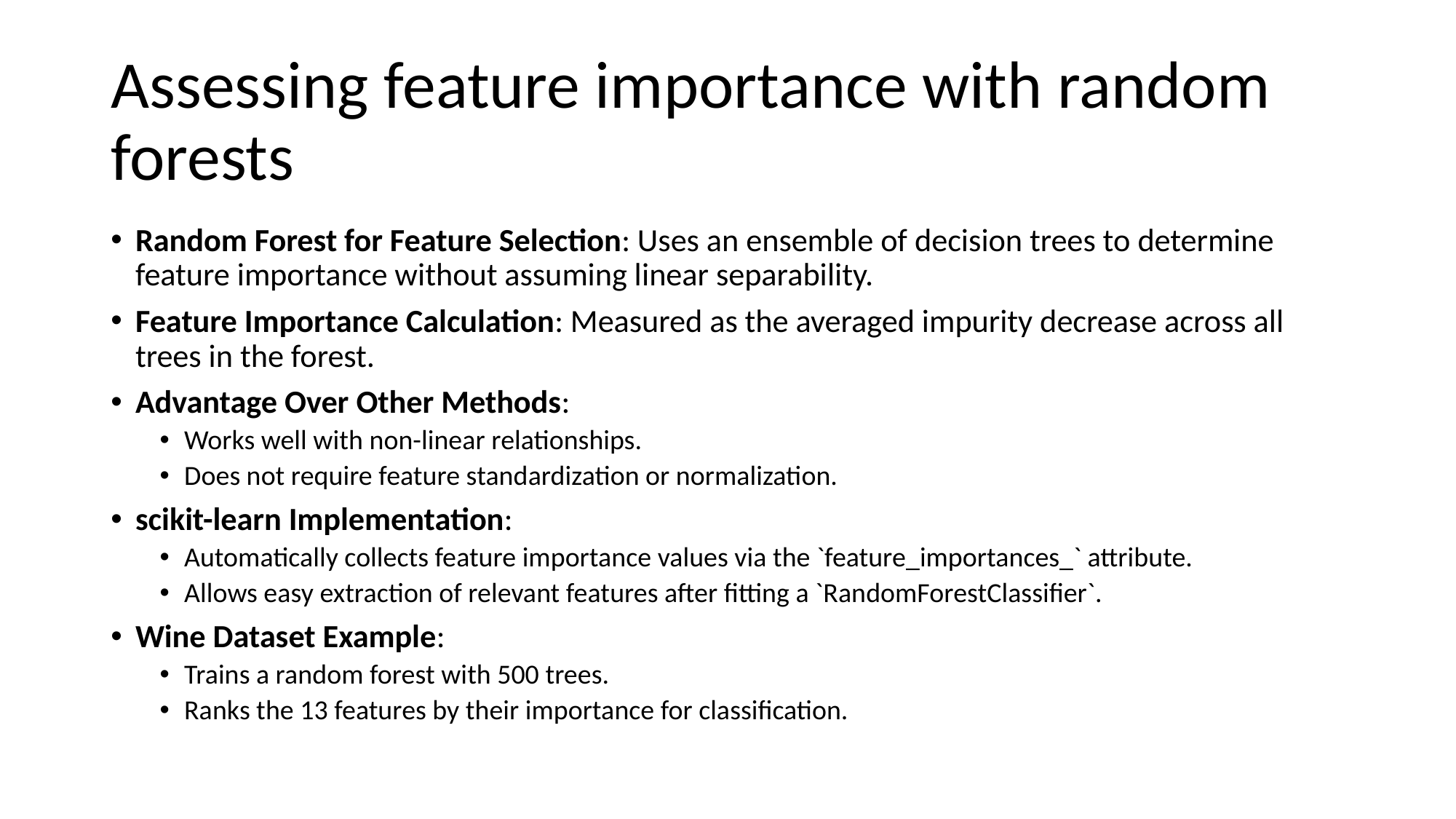

# Assessing feature importance with random forests
Random Forest for Feature Selection: Uses an ensemble of decision trees to determine feature importance without assuming linear separability.
Feature Importance Calculation: Measured as the averaged impurity decrease across all trees in the forest.
Advantage Over Other Methods:
Works well with non-linear relationships.
Does not require feature standardization or normalization.
scikit-learn Implementation:
Automatically collects feature importance values via the `feature_importances_` attribute.
Allows easy extraction of relevant features after fitting a `RandomForestClassifier`.
Wine Dataset Example:
Trains a random forest with 500 trees.
Ranks the 13 features by their importance for classification.